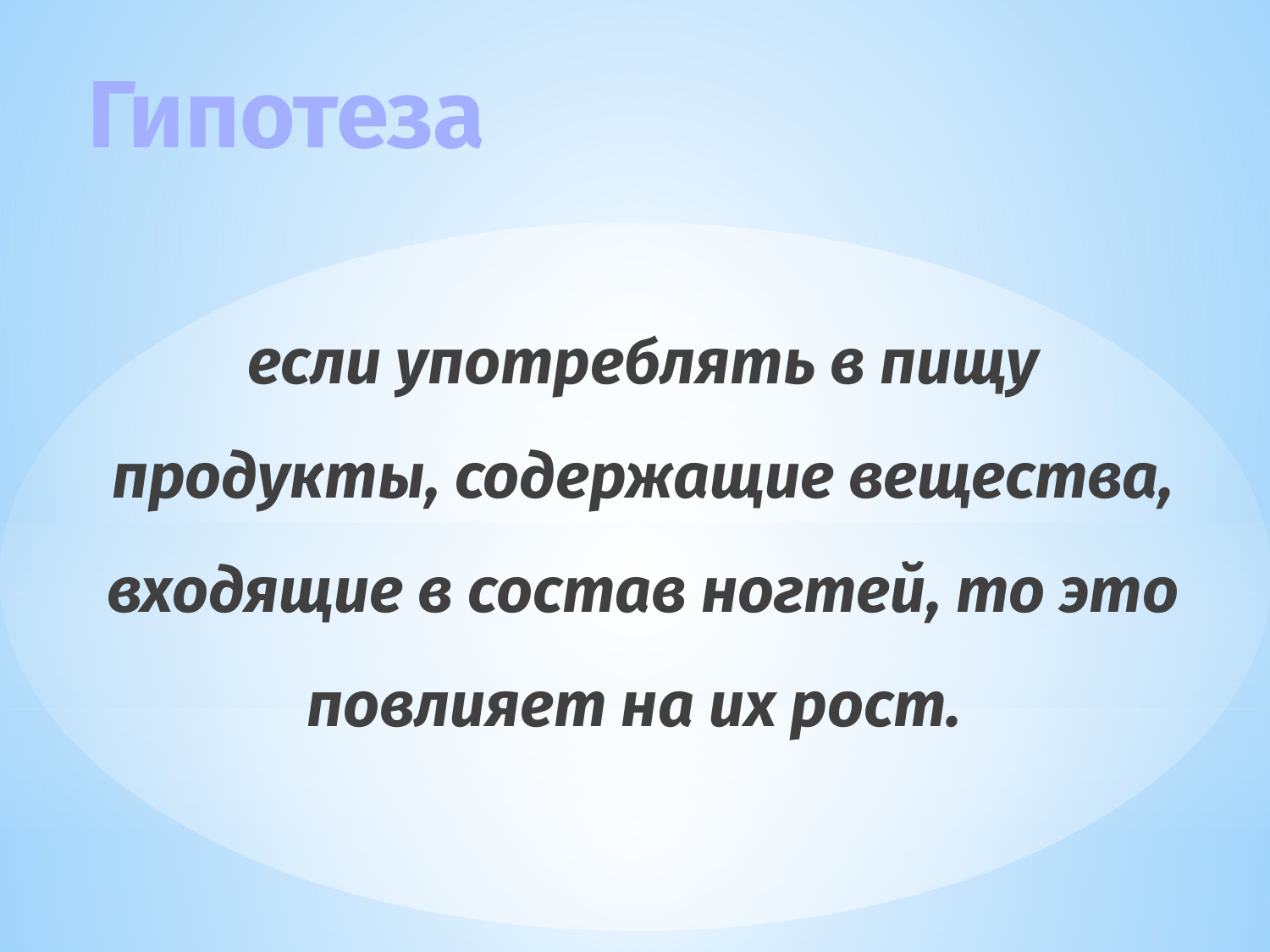

# Гипотеза
если употреблять в пищу продукты, содержащие вещества, входящие в состав ногтей, то это повлияет на их рост.